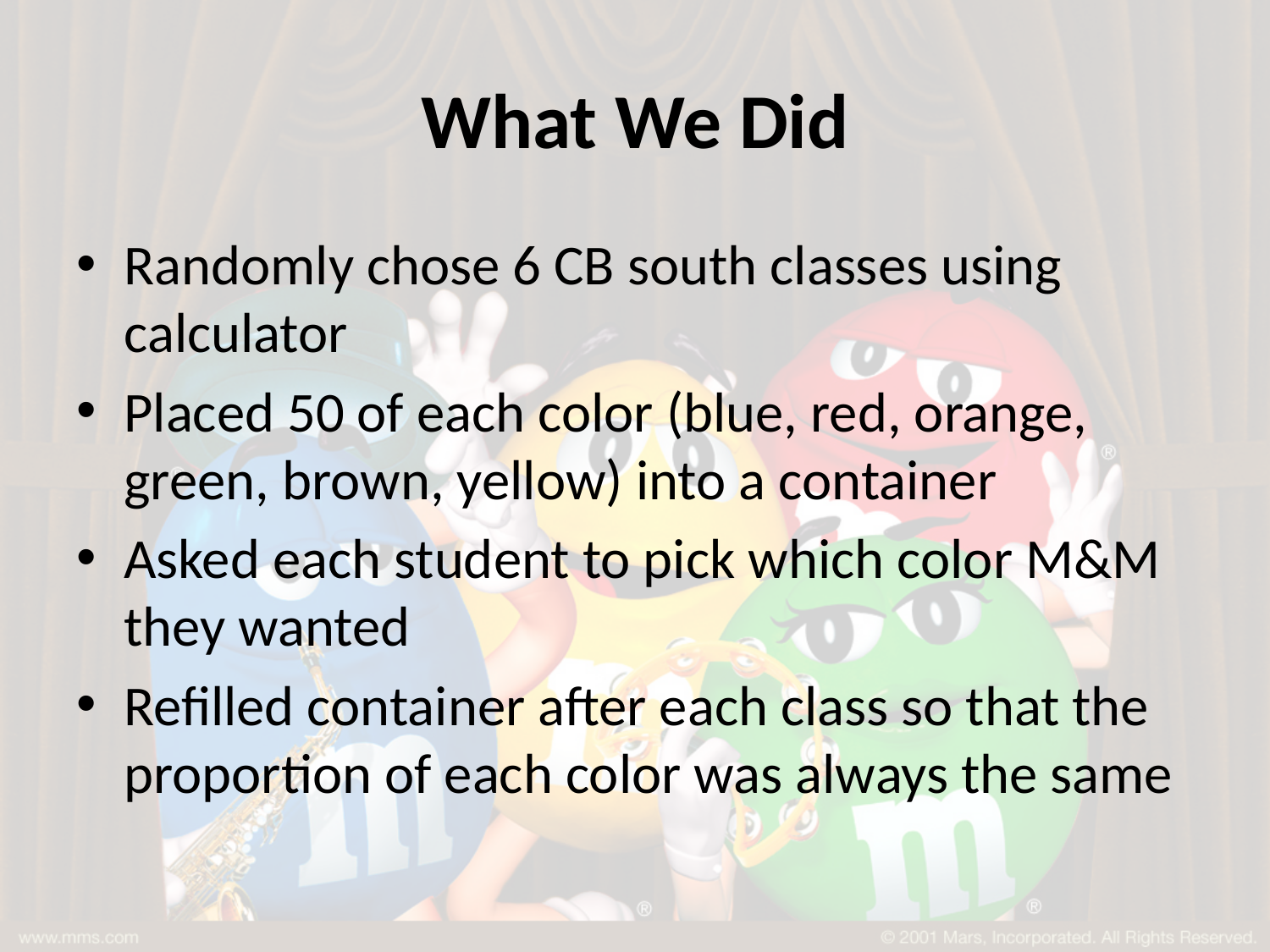

# What We Did
Randomly chose 6 CB south classes using calculator
Placed 50 of each color (blue, red, orange, green, brown, yellow) into a container
Asked each student to pick which color M&M they wanted
Refilled container after each class so that the proportion of each color was always the same